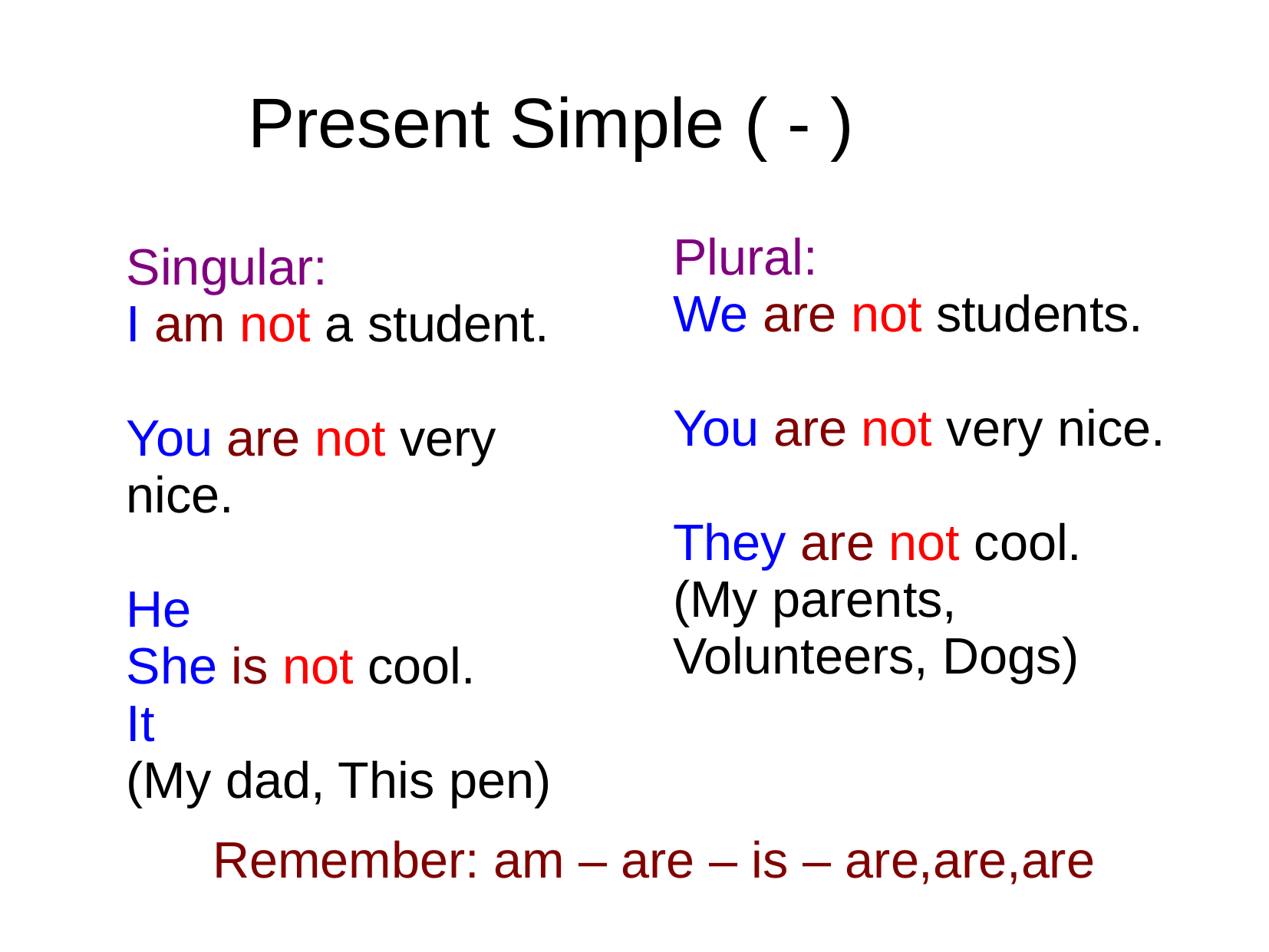

# Present Simple ( - )
Plural:
We are not students.

You are not very nice.

They are not cool.
(My parents, Volunteers, Dogs)
Singular:
I am not a student.

You are not very nice.

He
She is not cool.
It
(My dad, This pen)

Remember: am – are – is – are,are,are